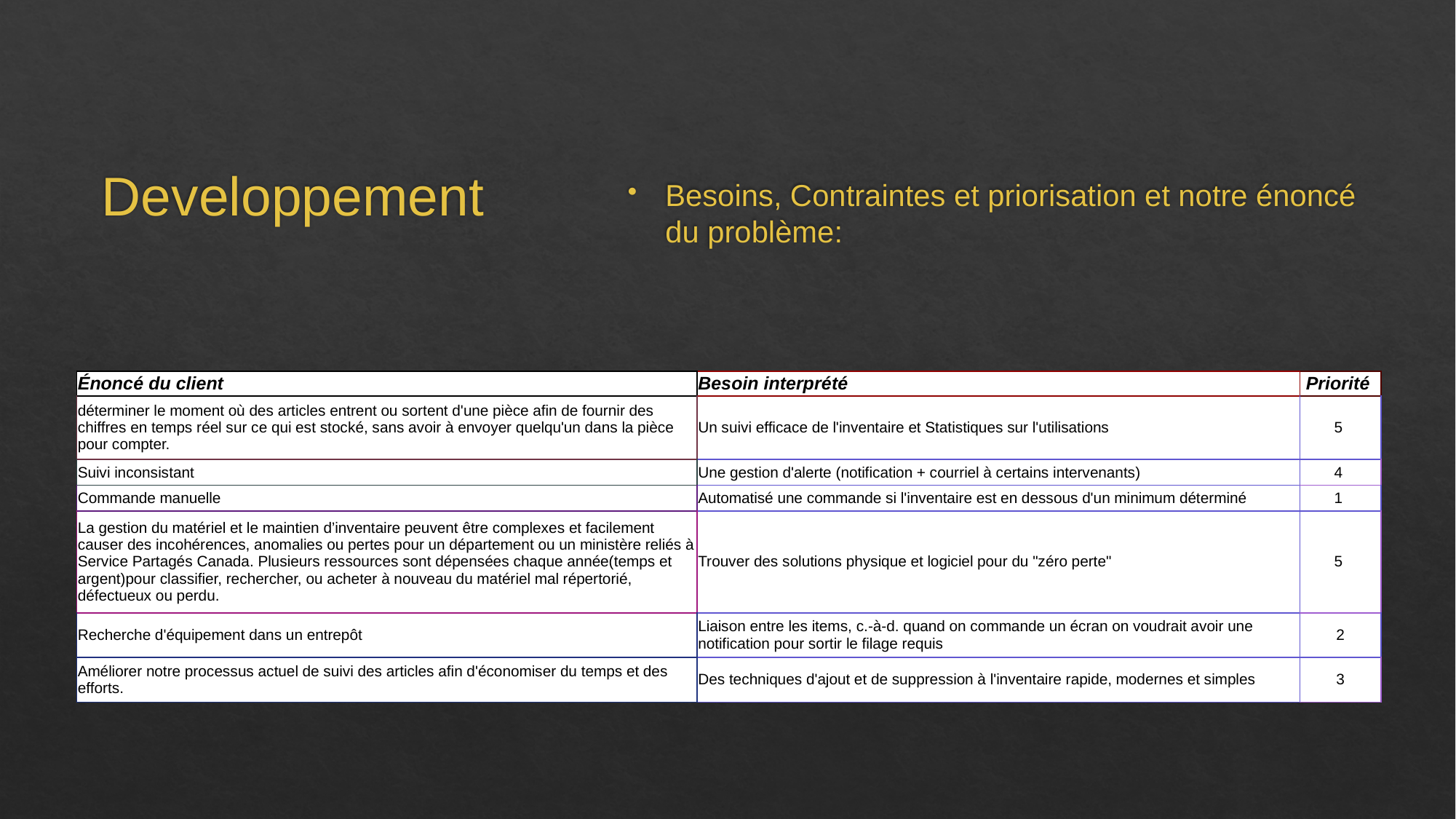

# Developpement
Besoins, Contraintes et priorisation et notre énoncé du problème:

| Énoncé du client | Besoin interprété | Priorité |
| --- | --- | --- |
| déterminer le moment où des articles entrent ou sortent d'une pièce afin de fournir des chiffres en temps réel sur ce qui est stocké, sans avoir à envoyer quelqu'un dans la pièce pour compter. | Un suivi efficace de l'inventaire et Statistiques sur l'utilisations | 5 |
| Suivi inconsistant | Une gestion d'alerte (notification + courriel à certains intervenants) | 4 |
| Commande manuelle | Automatisé une commande si l'inventaire est en dessous d'un minimum déterminé | 1 |
| La gestion du matériel et le maintien d’inventaire peuvent être complexes et facilement causer des incohérences, anomalies ou pertes pour un département ou un ministère reliés à Service Partagés Canada. Plusieurs ressources sont dépensées chaque année(temps et argent)pour classifier, rechercher, ou acheter à nouveau du matériel mal répertorié, défectueux ou perdu. | Trouver des solutions physique et logiciel pour du "zéro perte" | 5 |
| Recherche d'équipement dans un entrepôt | Liaison entre les items, c.-à-d. quand on commande un écran on voudrait avoir une notification pour sortir le filage requis | 2 |
| Améliorer notre processus actuel de suivi des articles afin d'économiser du temps et des efforts. | Des techniques d'ajout et de suppression à l'inventaire rapide, modernes et simples | 3 |